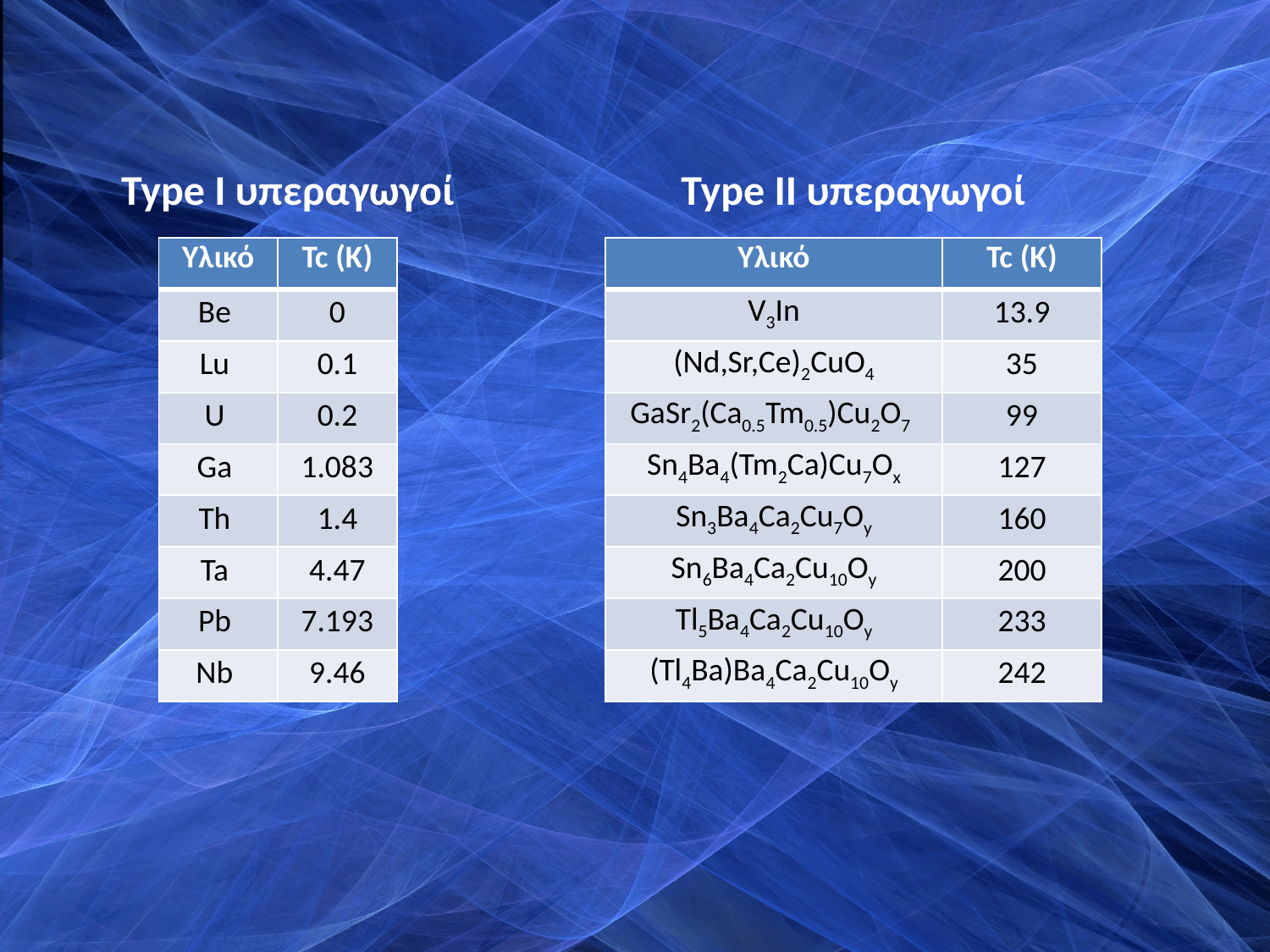

Type I υπεραγωγοί
Type IΙ υπεραγωγοί
| Υλικό | Tc (K) |
| --- | --- |
| Be | 0 |
| Lu | 0.1 |
| U | 0.2 |
| Ga | 1.083 |
| Th | 1.4 |
| Ta | 4.47 |
| Pb | 7.193 |
| Nb | 9.46 |
| Υλικό | Tc (K) |
| --- | --- |
| V3In | 13.9 |
| (Nd,Sr,Ce)2CuO4 | 35 |
| GaSr2(Ca0.5Tm0.5)Cu2O7 | 99 |
| Sn4Ba4(Tm2Ca)Cu7Ox | 127 |
| Sn3Ba4Ca2Cu7Oy | 160 |
| Sn6Ba4Ca2Cu10Oy | 200 |
| Tl5Ba4Ca2Cu10Oy | 233 |
| (Tl4Ba)Ba4Ca2Cu10Oy | 242 |